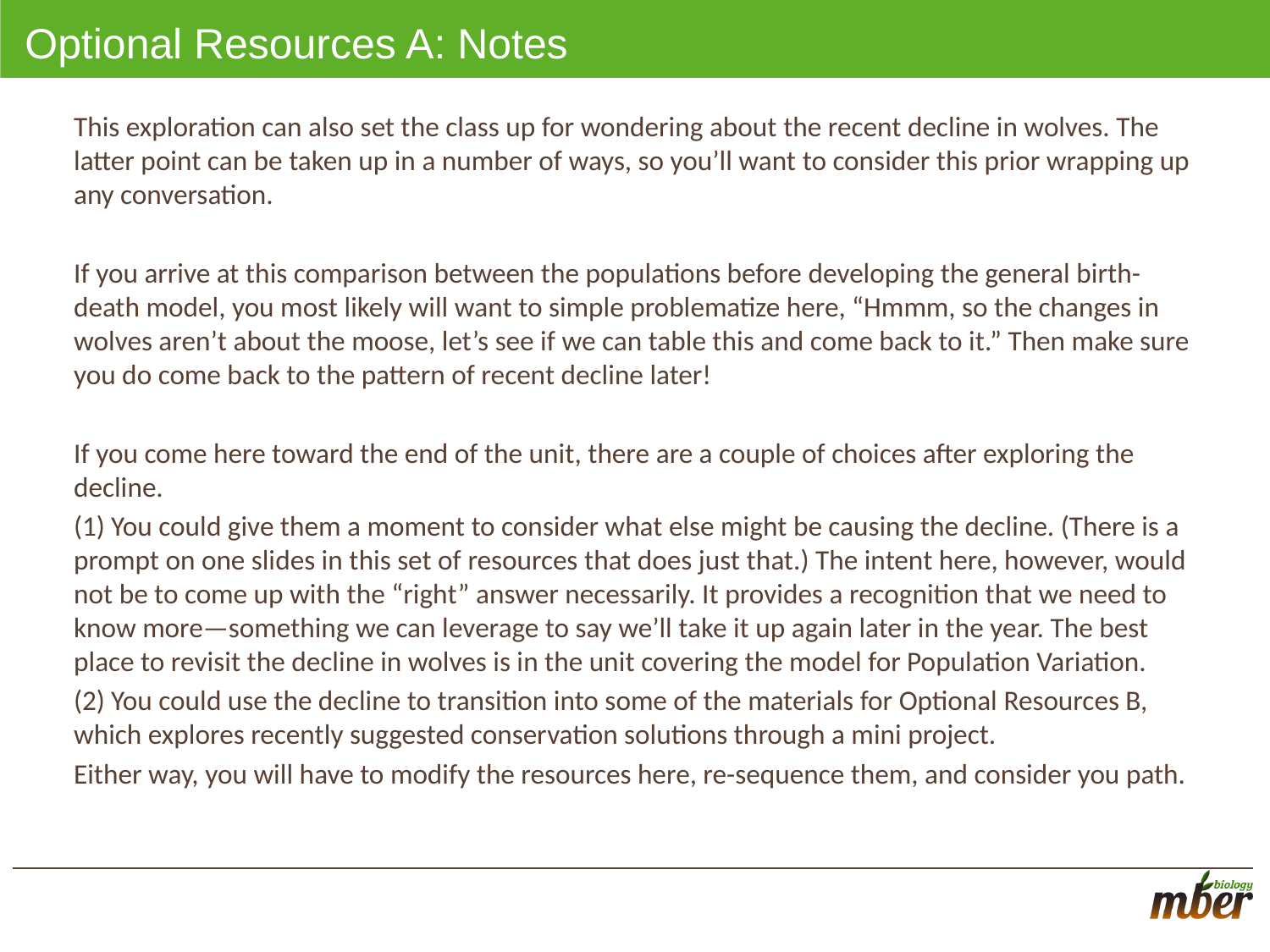

# Optional Resources A: Notes
This exploration can also set the class up for wondering about the recent decline in wolves. The latter point can be taken up in a number of ways, so you’ll want to consider this prior wrapping up any conversation.

If you arrive at this comparison between the populations before developing the general birth-death model, you most likely will want to simple problematize here, “Hmmm, so the changes in wolves aren’t about the moose, let’s see if we can table this and come back to it.” Then make sure you do come back to the pattern of recent decline later!

If you come here toward the end of the unit, there are a couple of choices after exploring the decline.
(1) You could give them a moment to consider what else might be causing the decline. (There is a prompt on one slides in this set of resources that does just that.) The intent here, however, would not be to come up with the “right” answer necessarily. It provides a recognition that we need to know more—something we can leverage to say we’ll take it up again later in the year. The best place to revisit the decline in wolves is in the unit covering the model for Population Variation.
(2) You could use the decline to transition into some of the materials for Optional Resources B, which explores recently suggested conservation solutions through a mini project.
Either way, you will have to modify the resources here, re-sequence them, and consider you path.